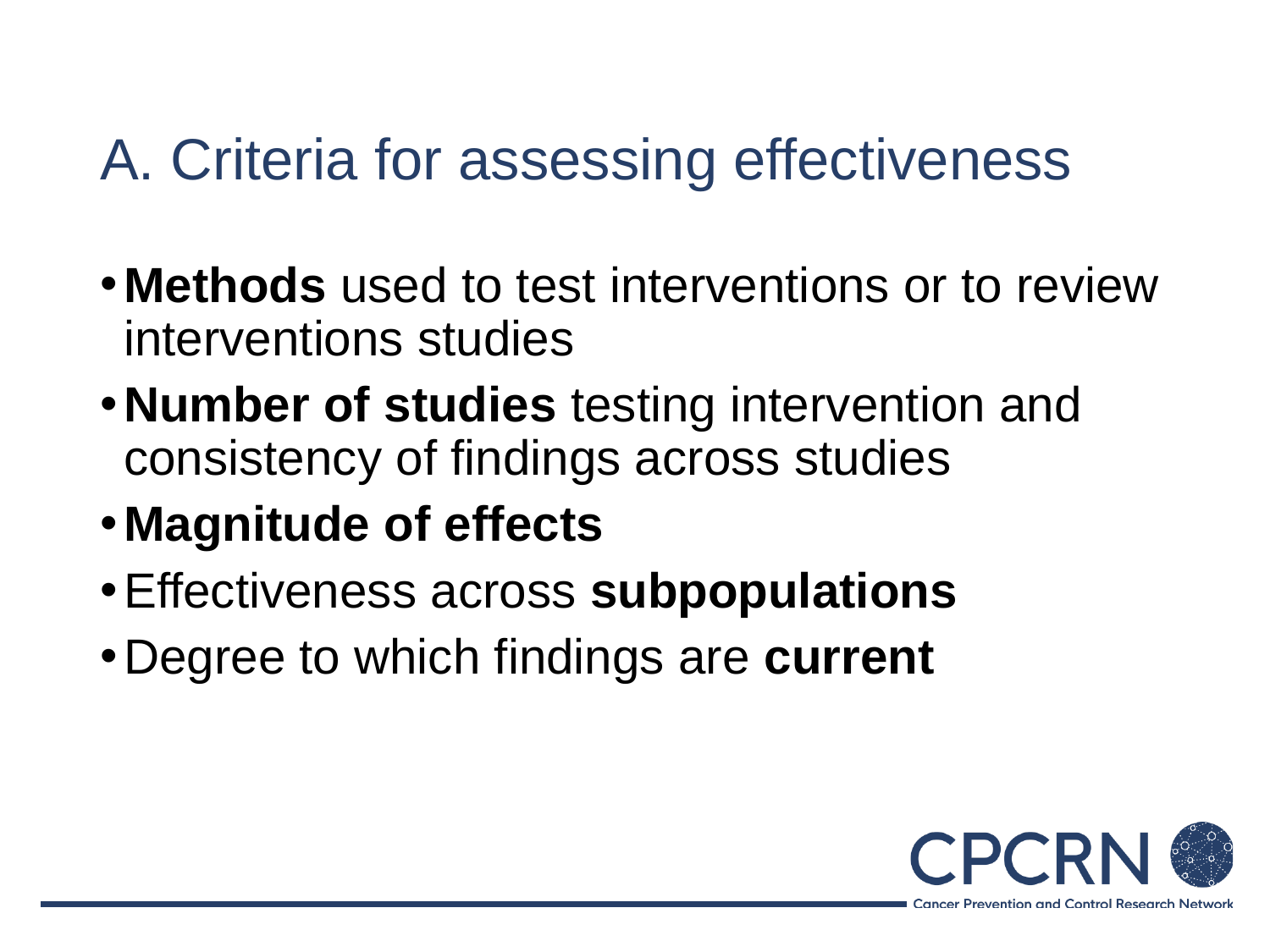

# A. Criteria for assessing effectiveness
Methods used to test interventions or to review interventions studies
Number of studies testing intervention and consistency of findings across studies
Magnitude of effects
Effectiveness across subpopulations
Degree to which findings are current